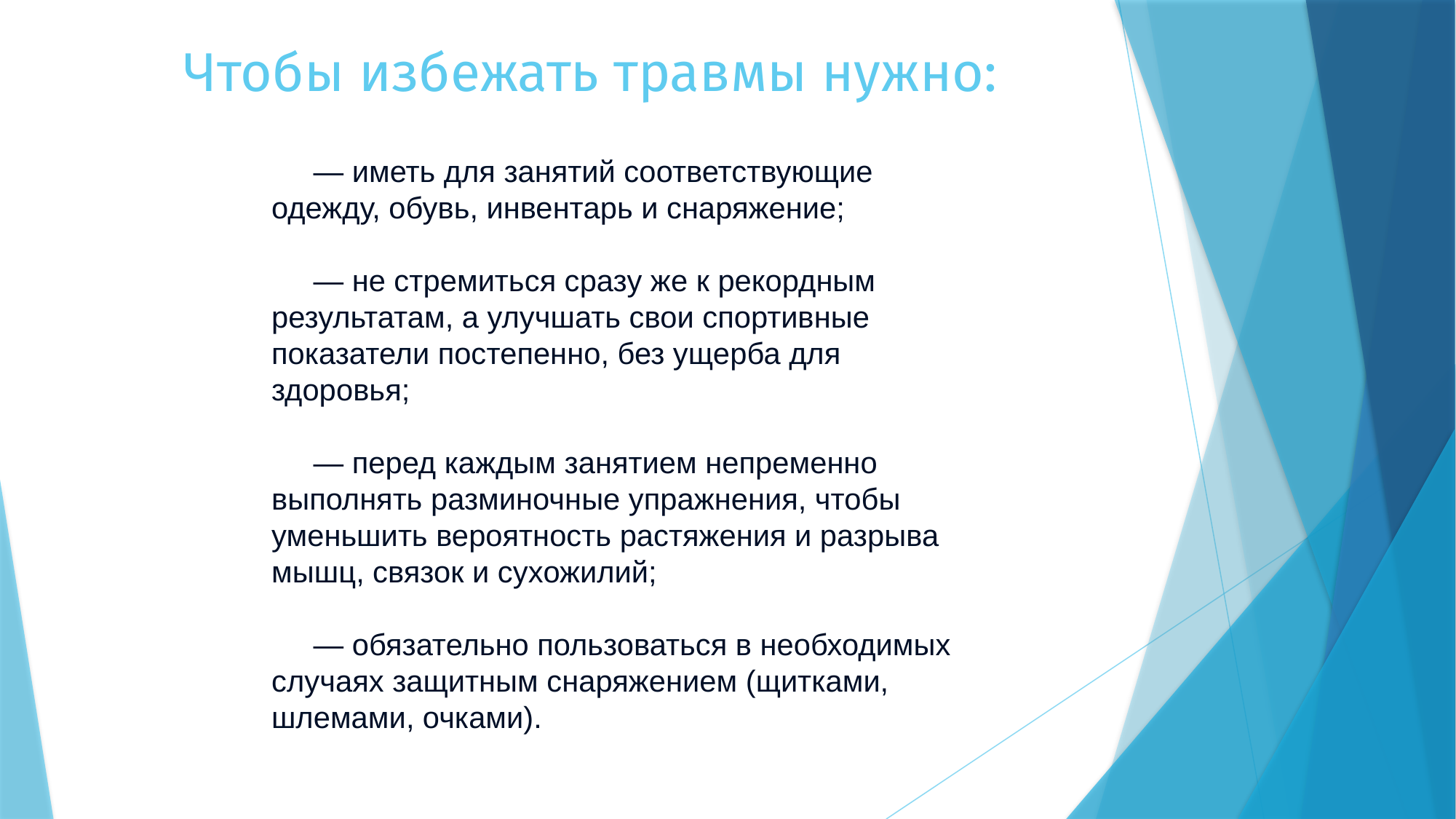

# Чтобы избежать травмы нужно:
  
     — иметь для занятий соответствующие одежду, обувь, инвентарь и снаряжение;
    
     — не стремиться сразу же к рекордным результатам, а улучшать свои спортивные показатели постепенно, без ущерба для здоровья;
    
     — перед каждым занятием непременно выполнять разминочные упражнения, чтобы уменьшить вероятность растяжения и разрыва мышц, связок и сухожилий;
    
     — обязательно пользоваться в необходимых случаях защитным снаряжением (щитками, шлемами, очками).